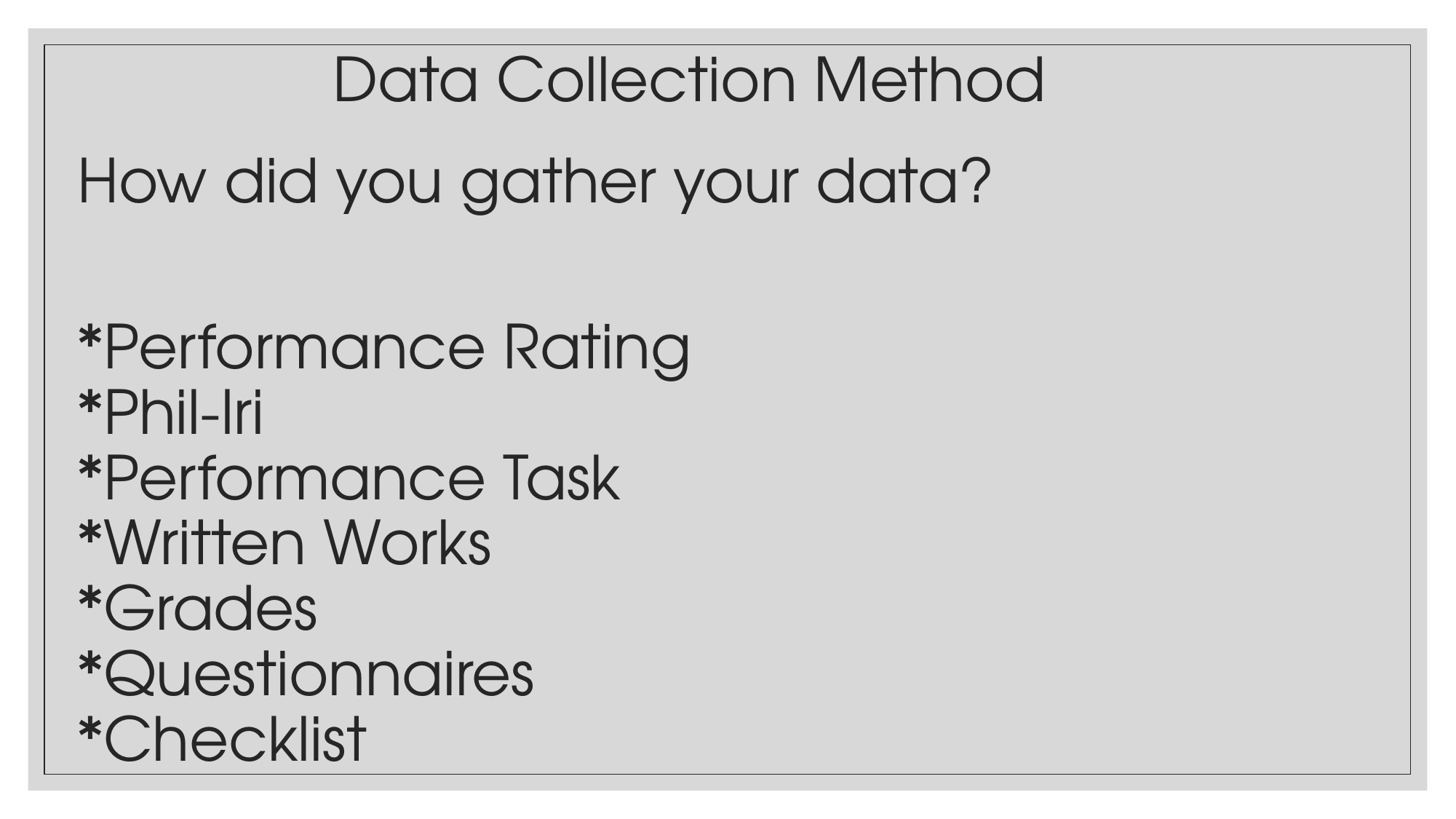

# Data Collection Method
How did you gather your data?
*Performance Rating
*Phil-Iri
*Performance Task
*Written Works
*Grades
*Questionnaires
*Checklist